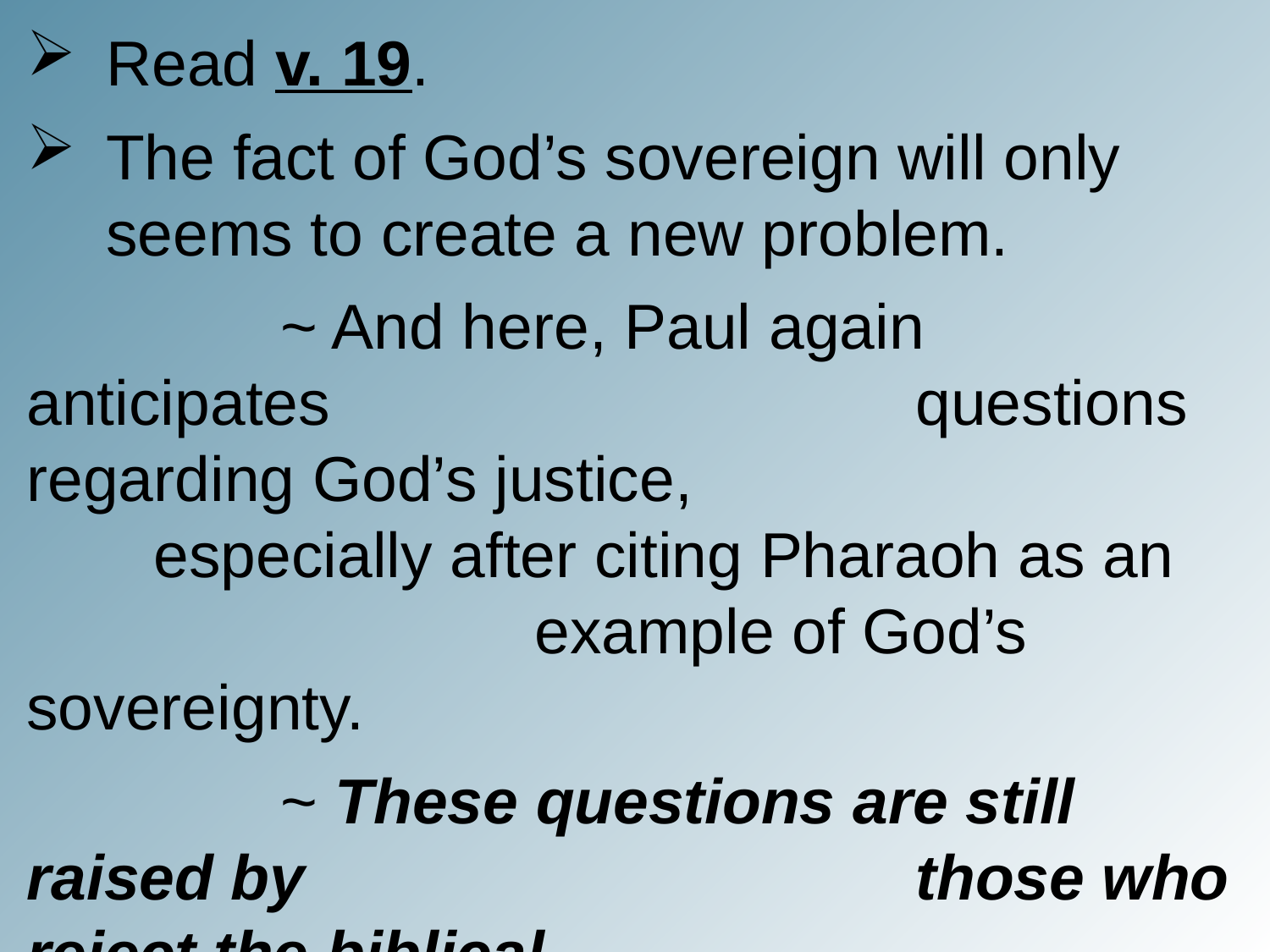

Read v. 19.
The fact of God’s sovereign will only seems to create a new problem.
		~ And here, Paul again anticipates 					questions regarding God’s justice, 					especially after citing Pharaoh as an 				example of God’s sovereignty.
		~ These questions are still raised by 					those who reject the biblical 							doctrine of God’s sovereignty.